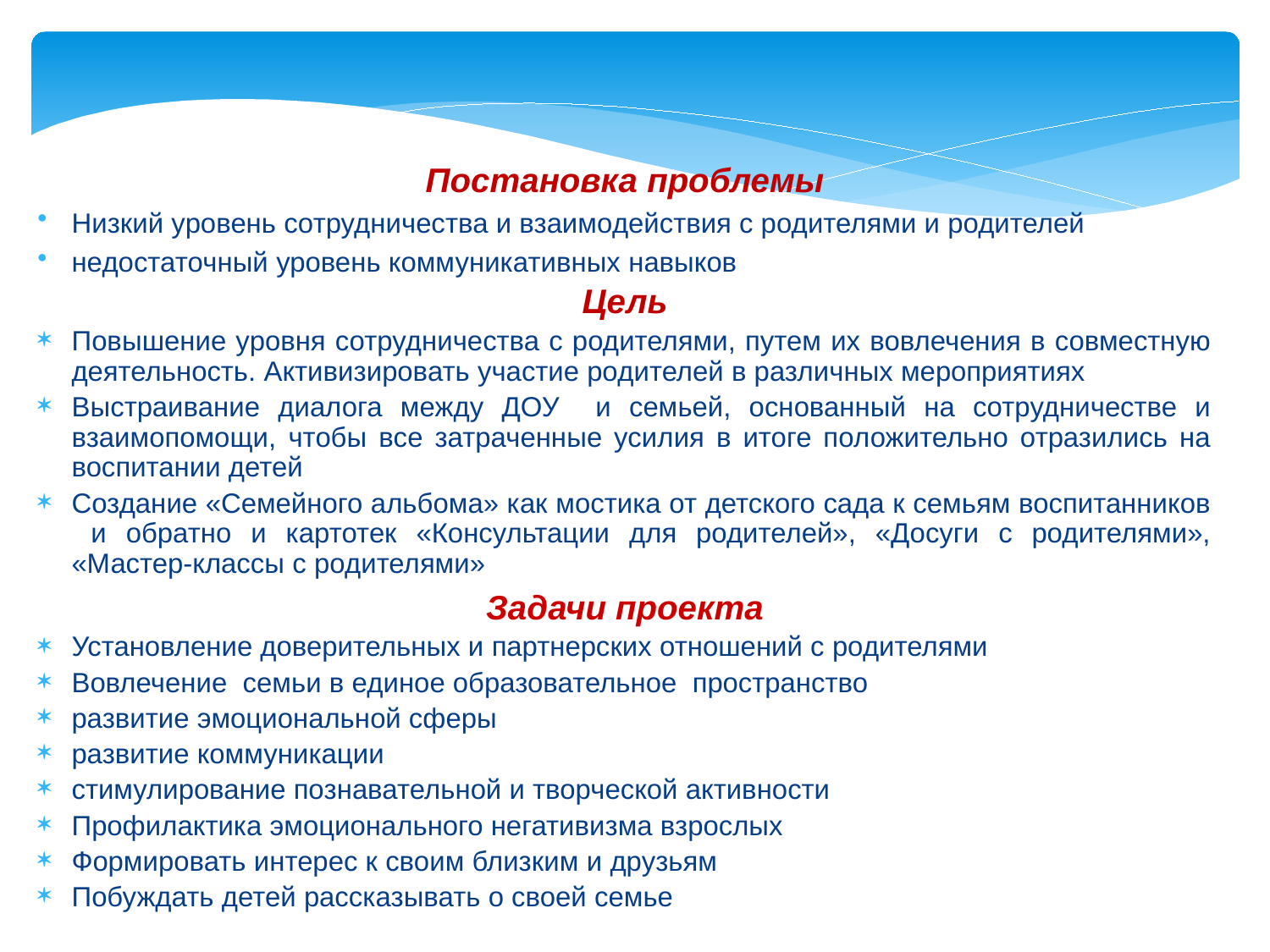

Постановка проблемы
Низкий уровень сотрудничества и взаимодействия с родителями и родителей
недостаточный уровень коммуникативных навыков
Цель
Повышение уровня сотрудничества с родителями, путем их вовлечения в совместную деятельность. Активизировать участие родителей в различных мероприятиях
Выстраивание диалога между ДОУ  и семьей, основанный на сотрудничестве и взаимопомощи, чтобы все затраченные усилия в итоге положительно отразились на воспитании детей
Создание «Семейного альбома» как мостика от детского сада к семьям воспитанников  и обратно и картотек «Консультации для родителей», «Досуги с родителями», «Мастер-классы с родителями»
Задачи проекта
Установление доверительных и партнерских отношений с родителями
Вовлечение  семьи в единое образовательное  пространство
развитие эмоциональной сферы
развитие коммуникации
стимулирование познавательной и творческой активности
Профилактика эмоционального негативизма взрослых
Формировать интерес к своим близким и друзьям
Побуждать детей рассказывать о своей семье